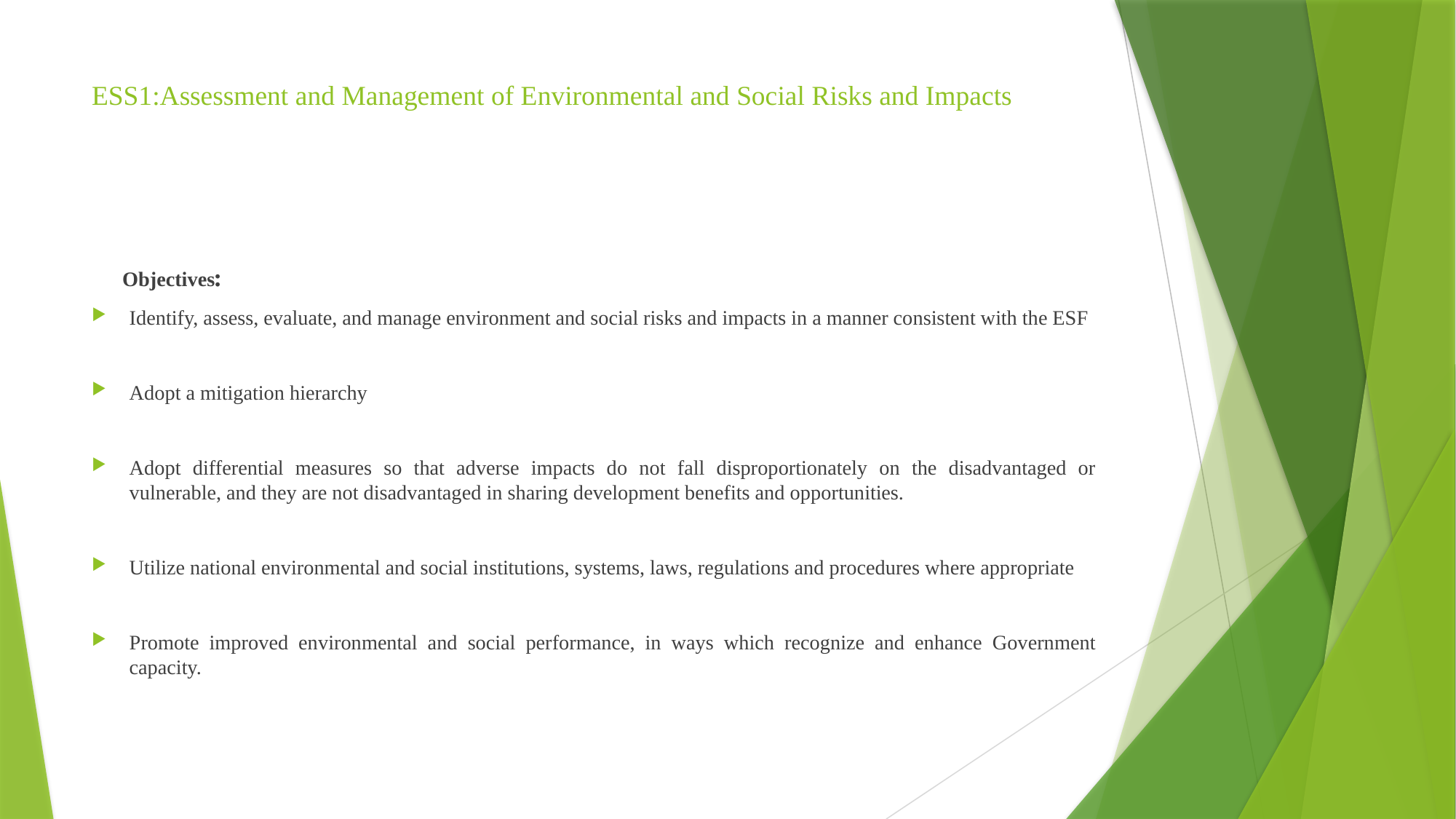

# ESS1:Assessment and Management of Environmental and Social Risks and Impacts
      Objectives:
Identify, assess, evaluate, and manage environment and social risks and impacts in a manner consistent with the ESF

Adopt a mitigation hierarchy

Adopt differential measures so that adverse impacts do not fall disproportionately on the disadvantaged or vulnerable, and they are not disadvantaged in sharing development benefits and opportunities.

Utilize national environmental and social institutions, systems, laws, regulations and procedures where appropriate

Promote improved environmental and social performance, in ways which recognize and enhance Government capacity.